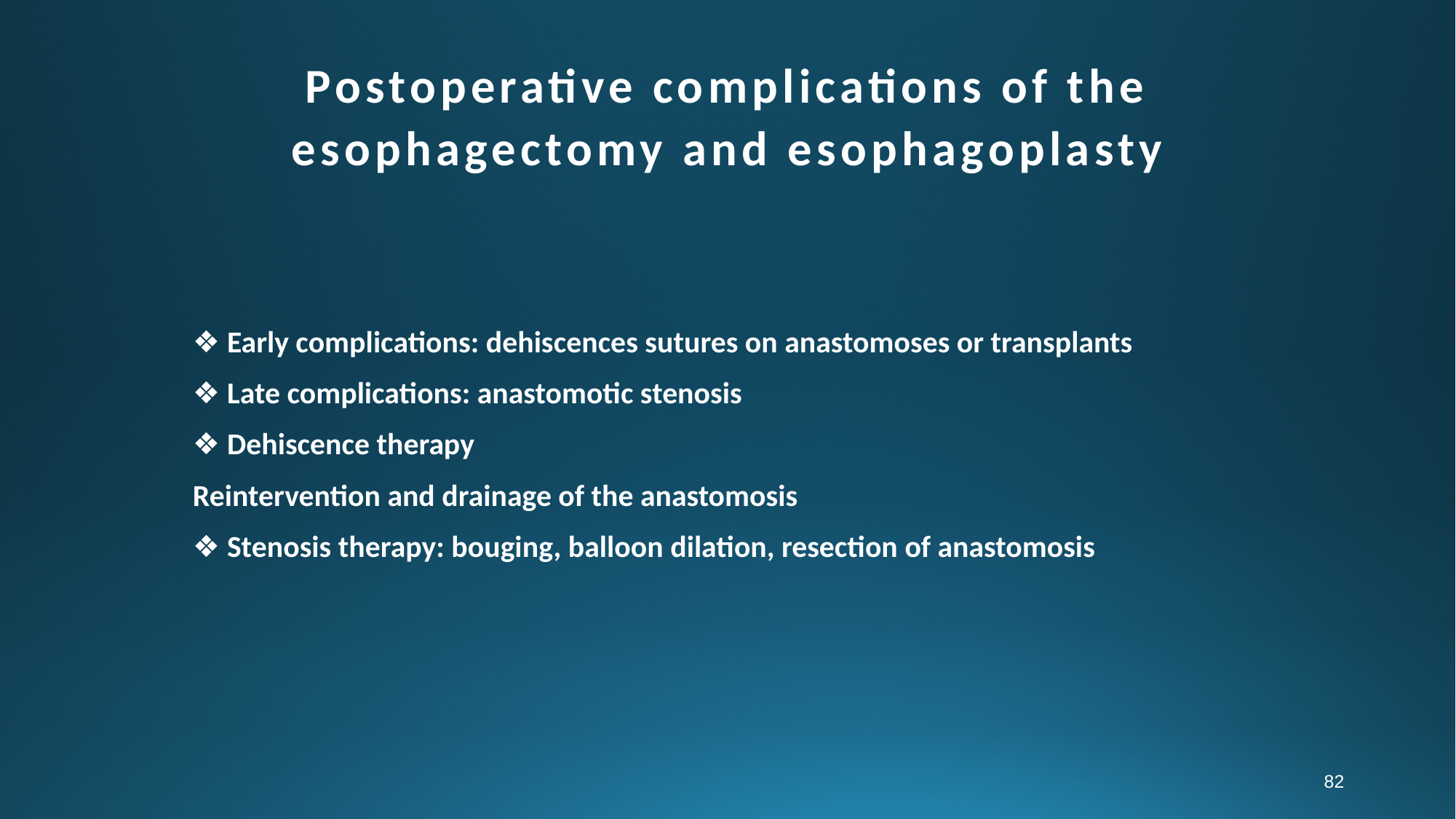

# Postoperative complications of the esophagectomy and esophagoplasty

❖ Early complications: dehiscences sutures on anastomoses or transplants
❖ Late complications: anastomotic stenosis
❖ Dehiscence therapy
Reintervention and drainage of the anastomosis
❖ Stenosis therapy: bouging, balloon dilation, resection of anastomosis
82